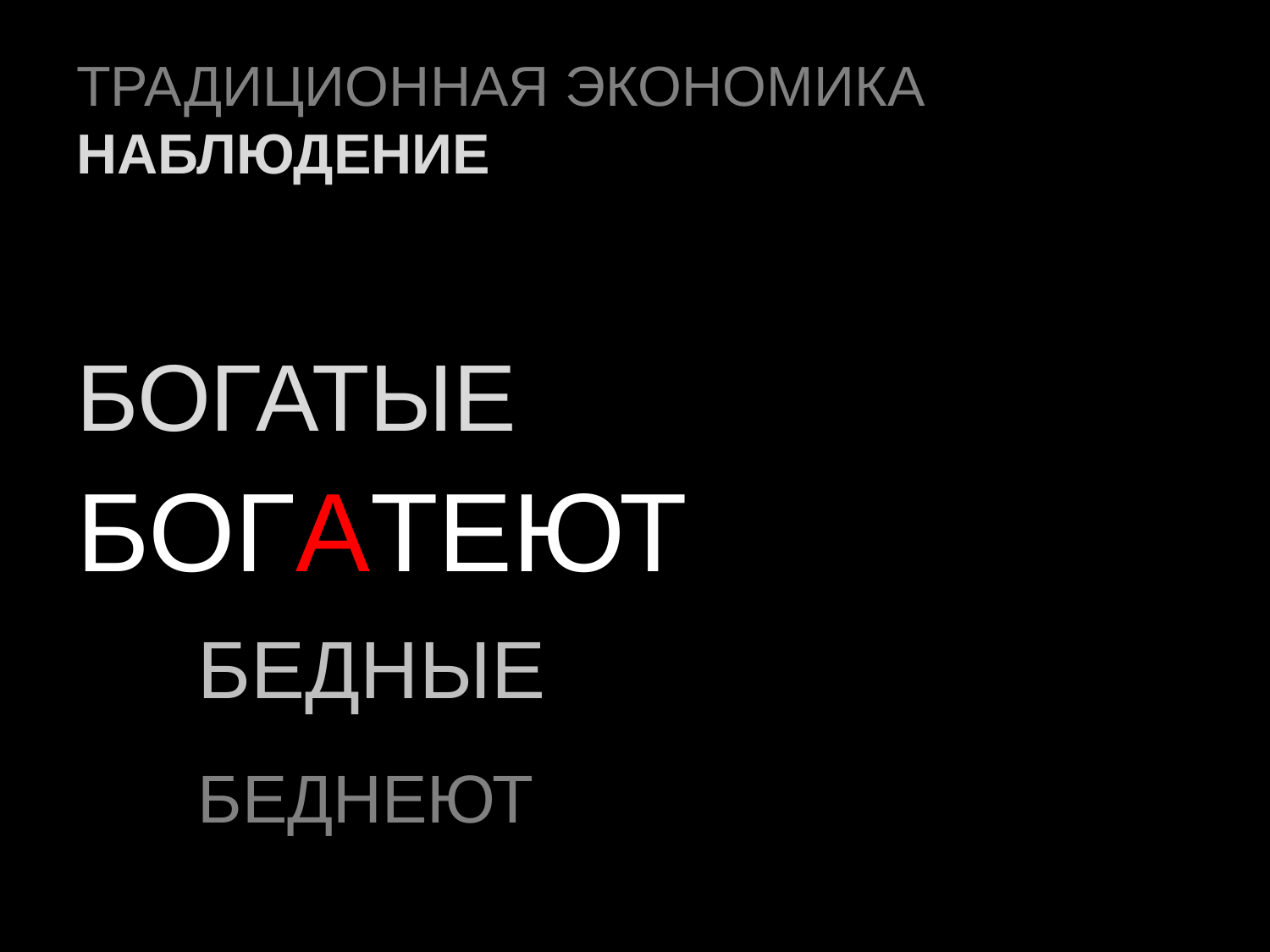

# ТРАДИЦИОННАЯ ЭКОНОМИКА НАБЛЮДЕНИЕ

БОГАТЫЕ
БОГАТЕЮТ
					БЕДНЫЕ
					БЕДНЕЮТ